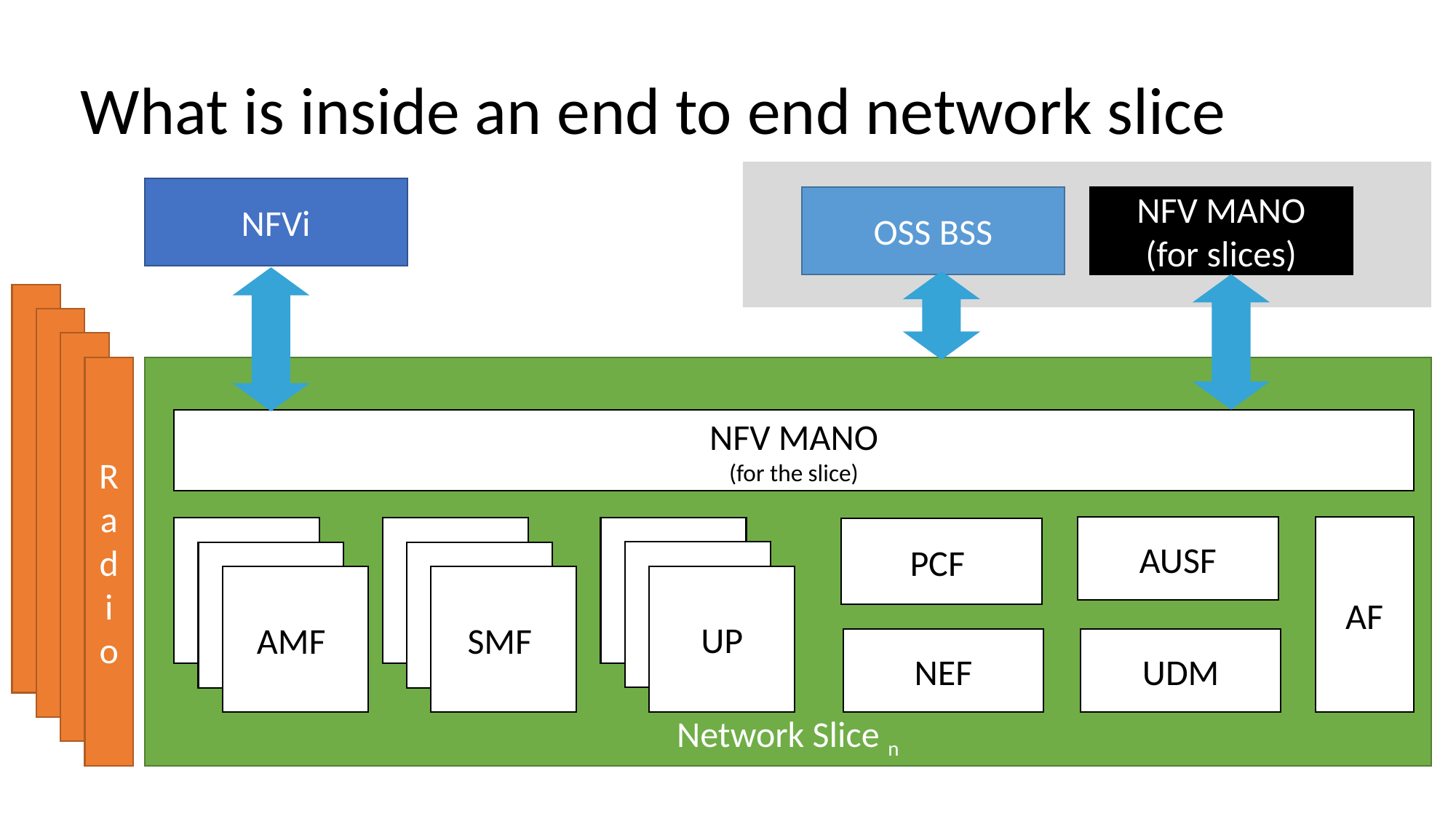

# What is inside an end to end network slice

NFVi
OSS BSS
NFV MANO
(for slices)

Radio
Network Slice n
NFV MANO
(for the slice)
AF
AUSF
UP
AMF
SMF
PCF
UP
AMF
SMF
UP
AMF
SMF
NEF
UDM